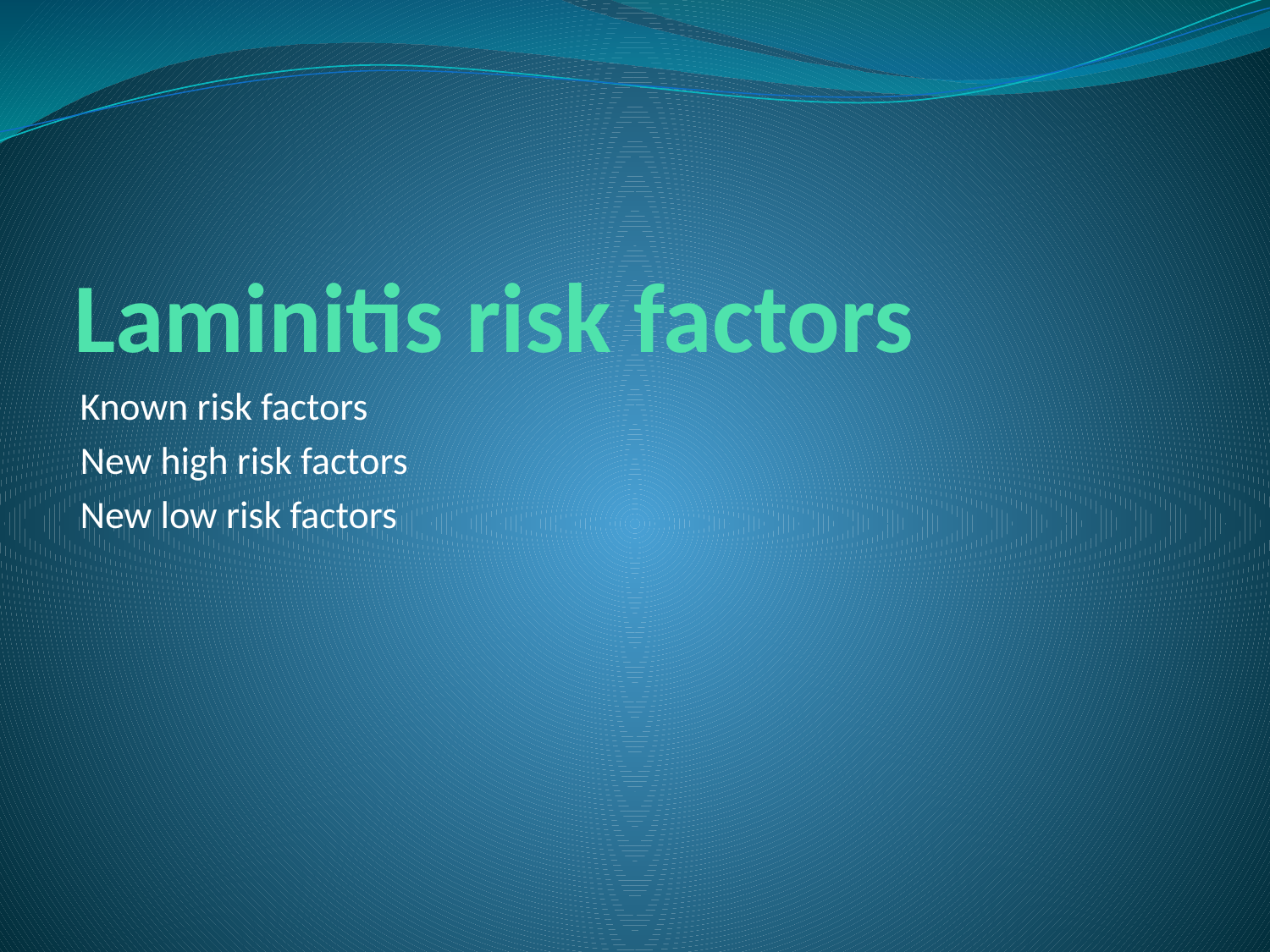

# Laminitis risk factors
Known risk factors
New high risk factors
New low risk factors